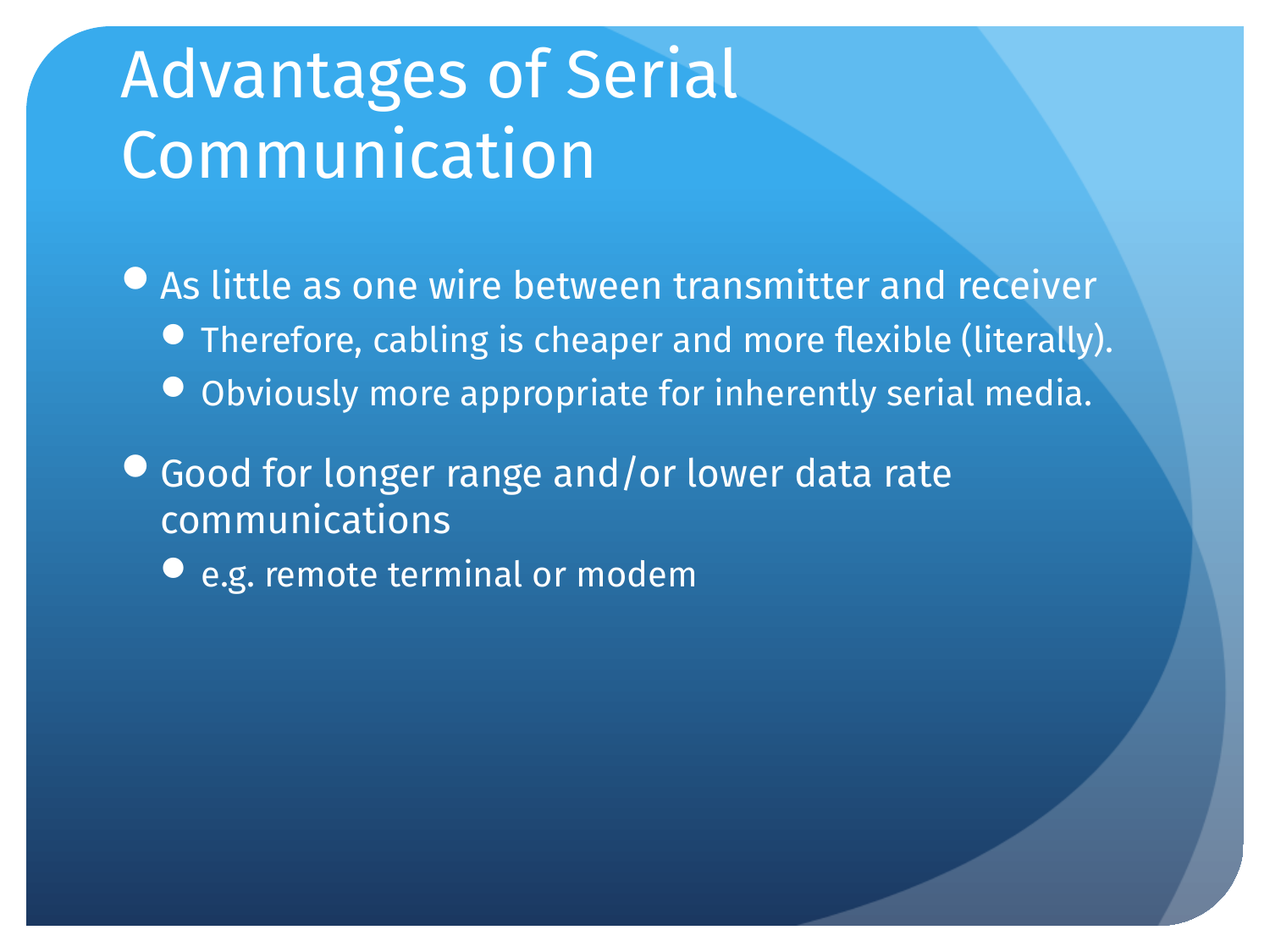

# Advantages of Serial Communication
As little as one wire between transmitter and receiver
Therefore, cabling is cheaper and more flexible (literally).
Obviously more appropriate for inherently serial media.
Good for longer range and/or lower data rate communications
e.g. remote terminal or modem